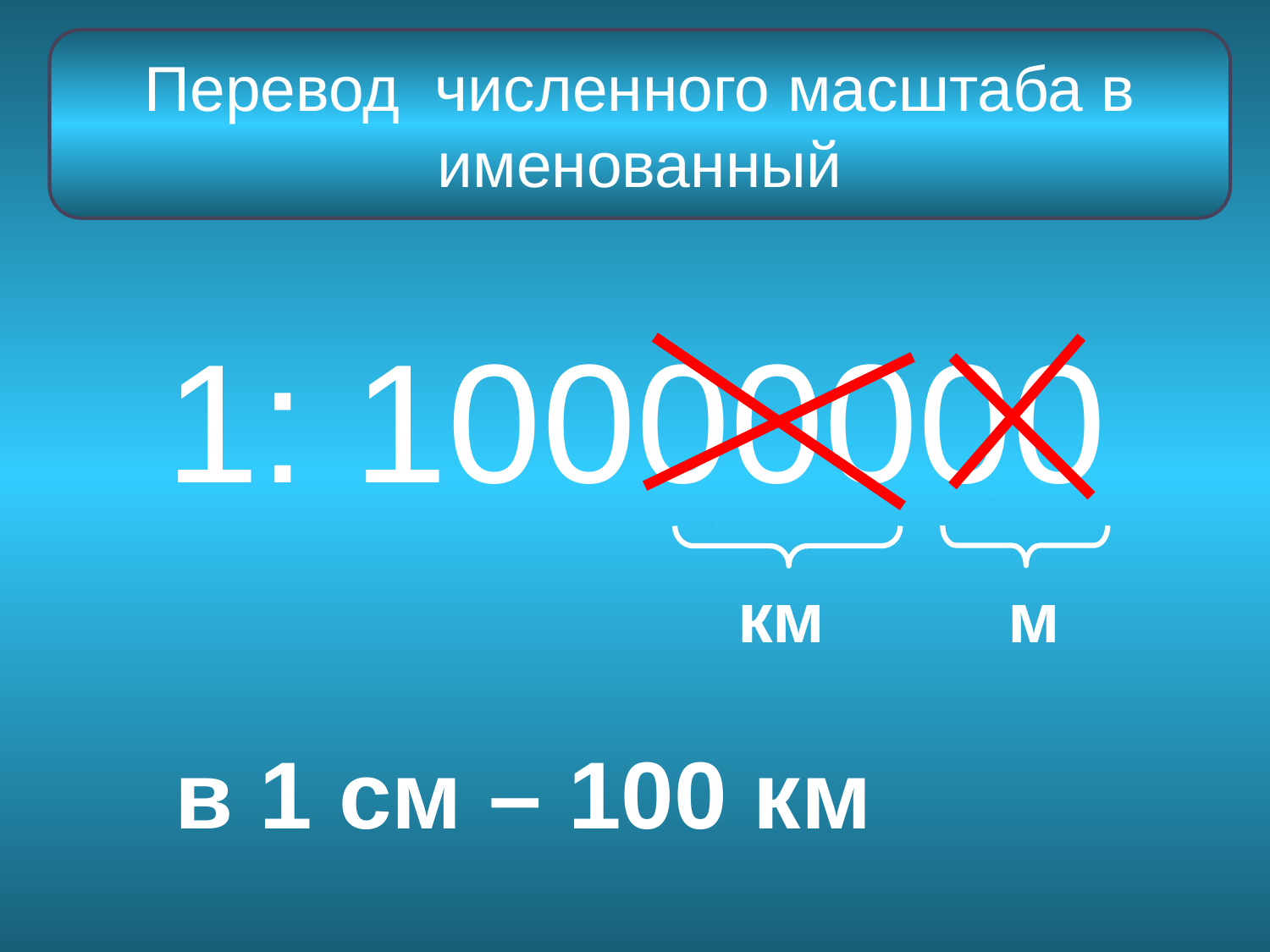

Перевод  численного масштаба в именованный
# 1: 10000000

км
м
в 1 см – 100 км